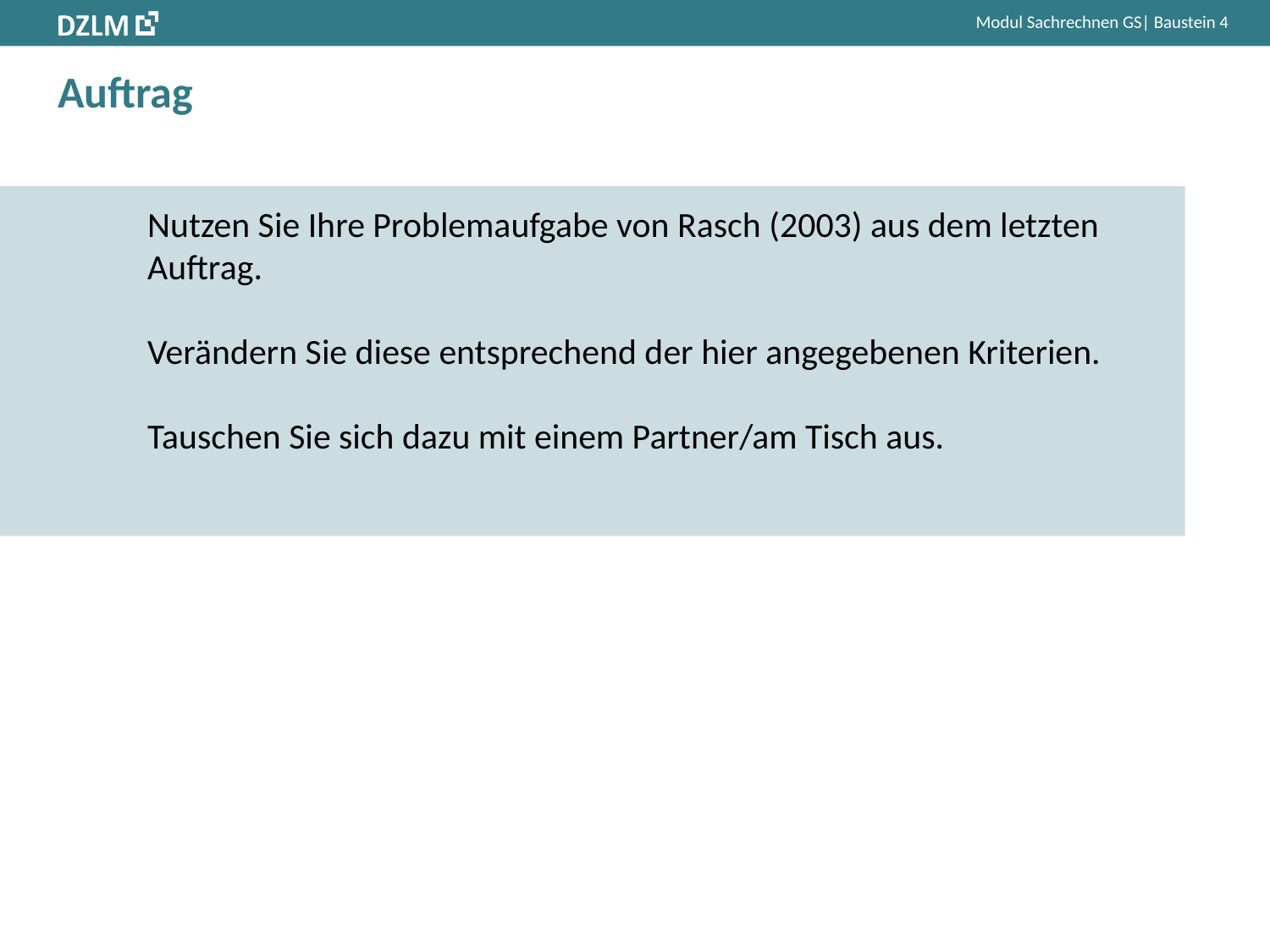

# Auftrag

Nutzen Sie Ihre Problemaufgabe von Rasch (2003) aus dem letzten Auftrag.

Verändern Sie diese entsprechend der hier angegebenen Kriterien.

Tauschen Sie sich dazu mit einem Partner/am Tisch aus.